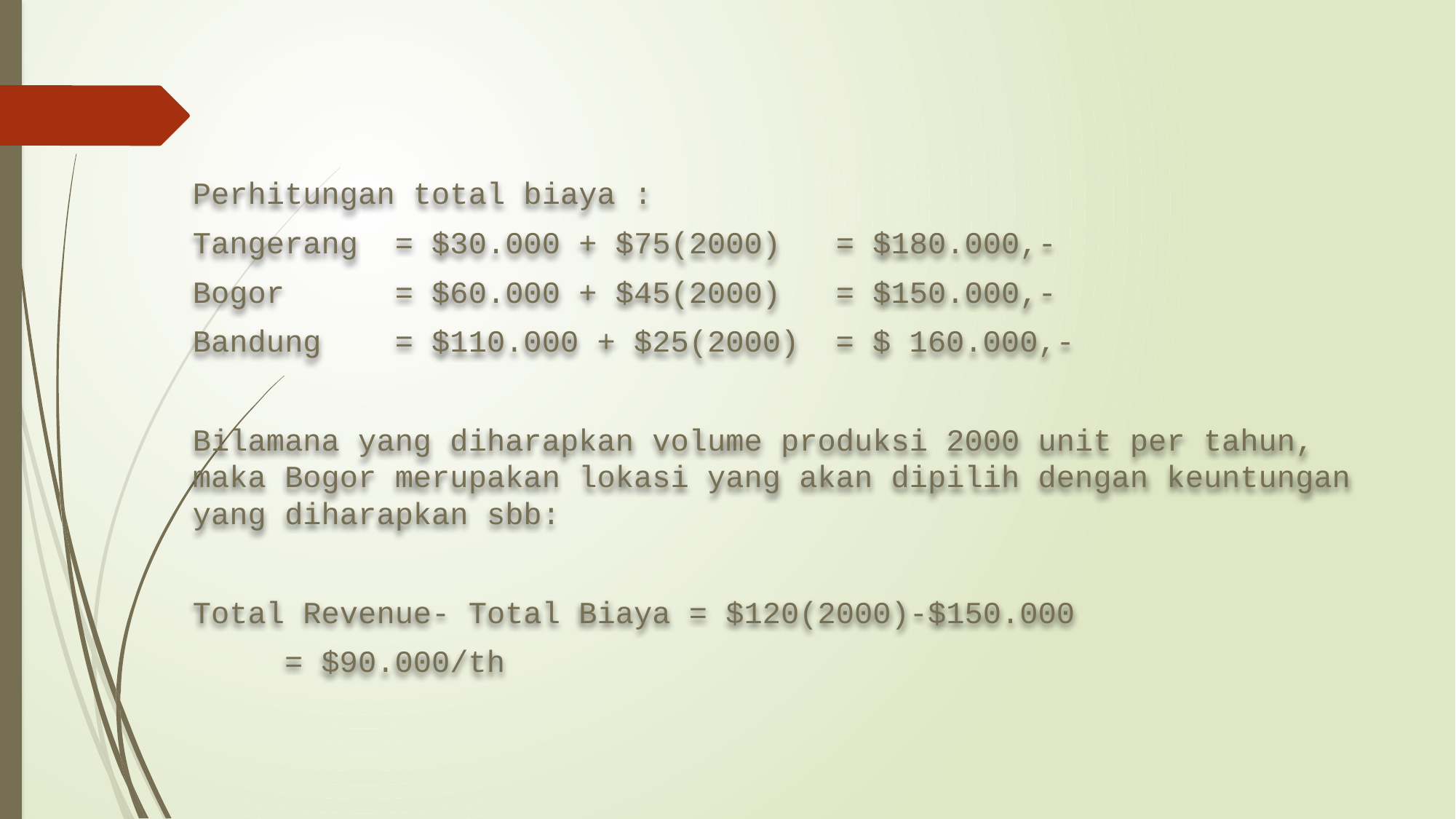

Perhitungan total biaya :
Tangerang  = $30.000 + $75(2000)   = $180.000,-
Bogor      = $60.000 + $45(2000)   = $150.000,-
Bandung    = $110.000 + $25(2000)  = $ 160.000,-

Bilamana yang diharapkan volume produksi 2000 unit per tahun, maka Bogor merupakan lokasi yang akan dipilih dengan keuntungan yang diharapkan sbb:

Total Revenue- Total Biaya = $120(2000)-$150.000
										= $90.000/th